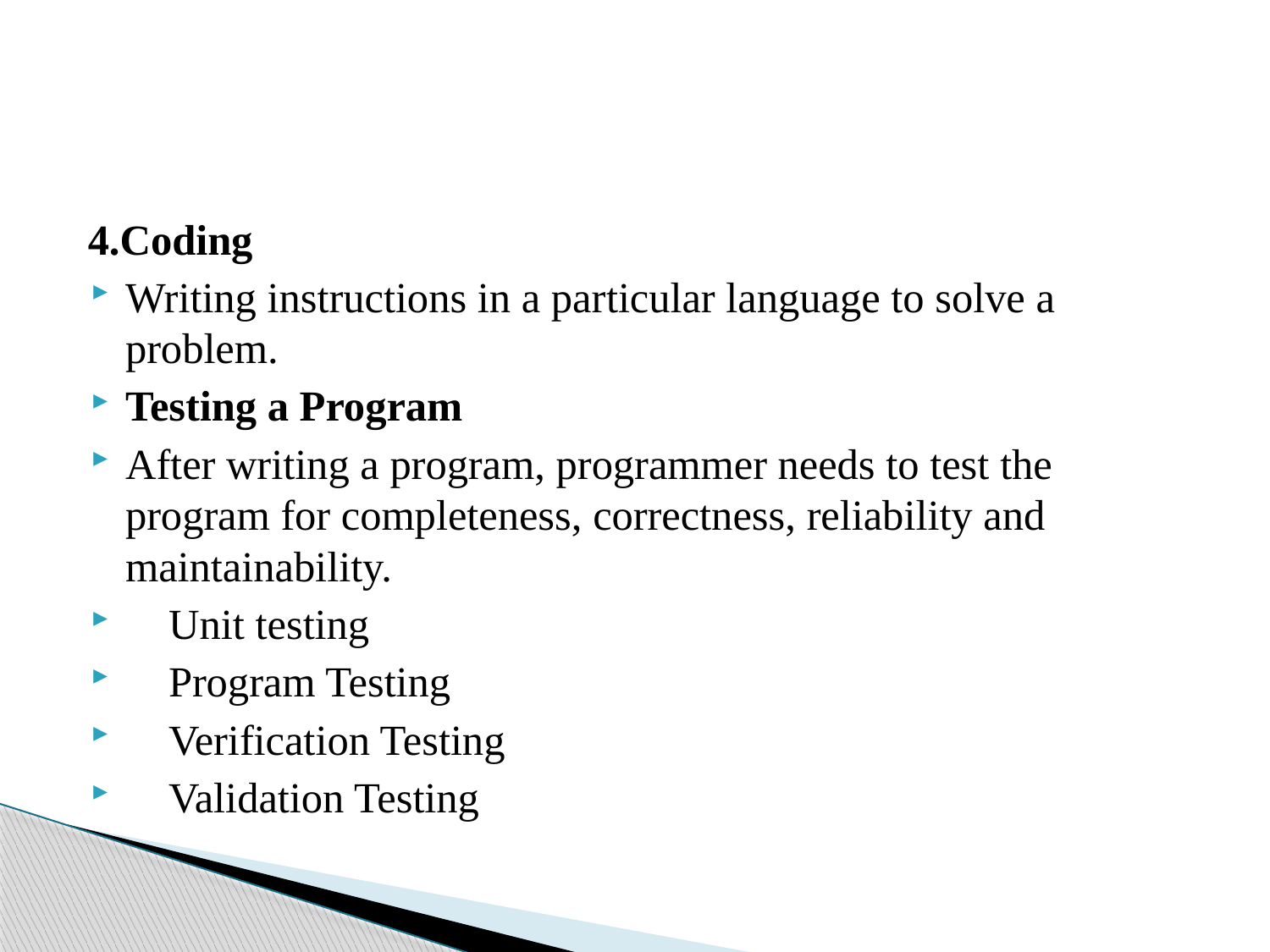

#
 4.Coding
Writing instructions in a particular language to solve a problem.
Testing a Program
After writing a program, programmer needs to test the program for completeness, correctness, reliability and maintainability.
    Unit testing
    Program Testing
    Verification Testing
    Validation Testing